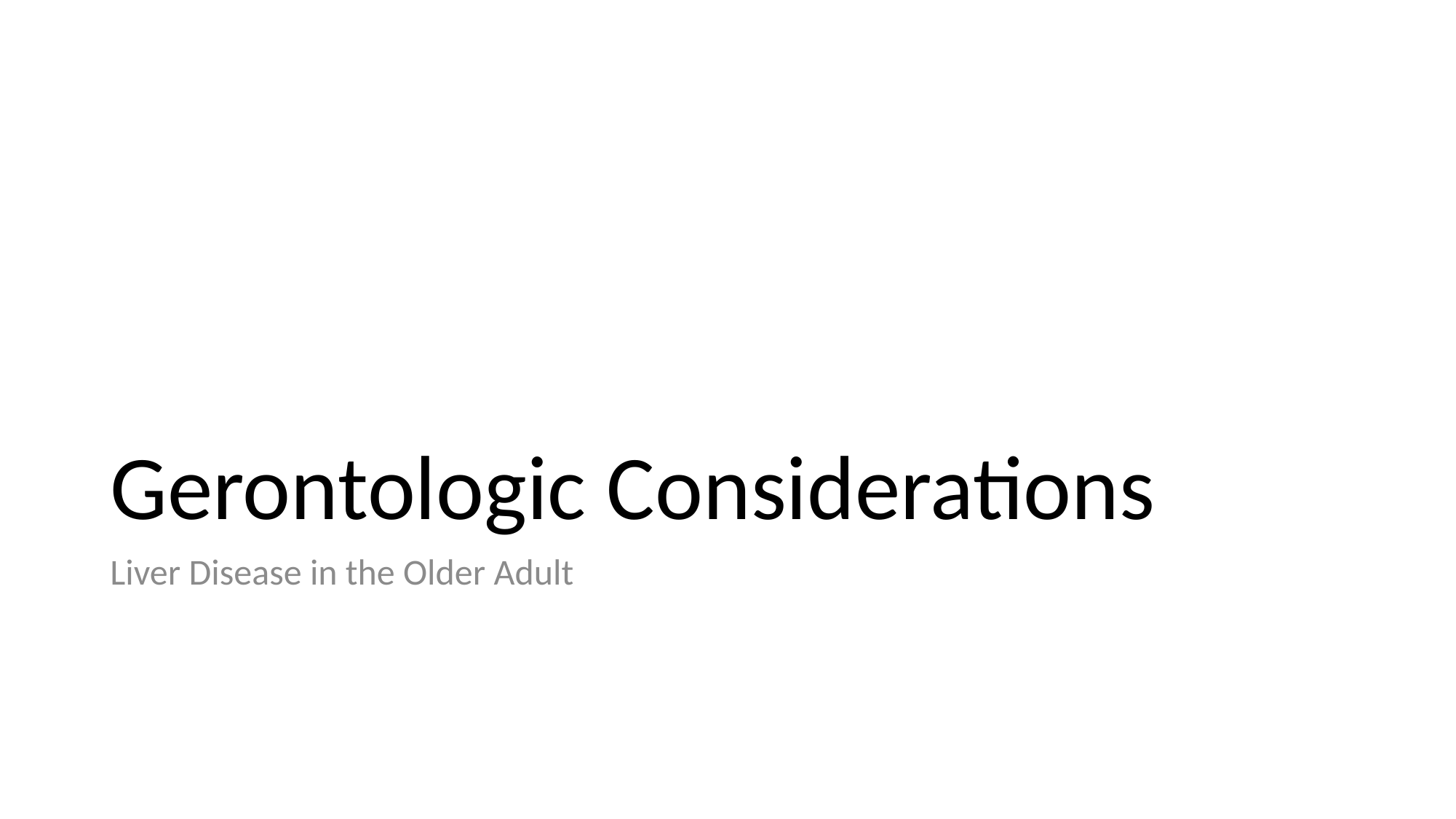

# Gerontologic Considerations
Liver Disease in the Older Adult